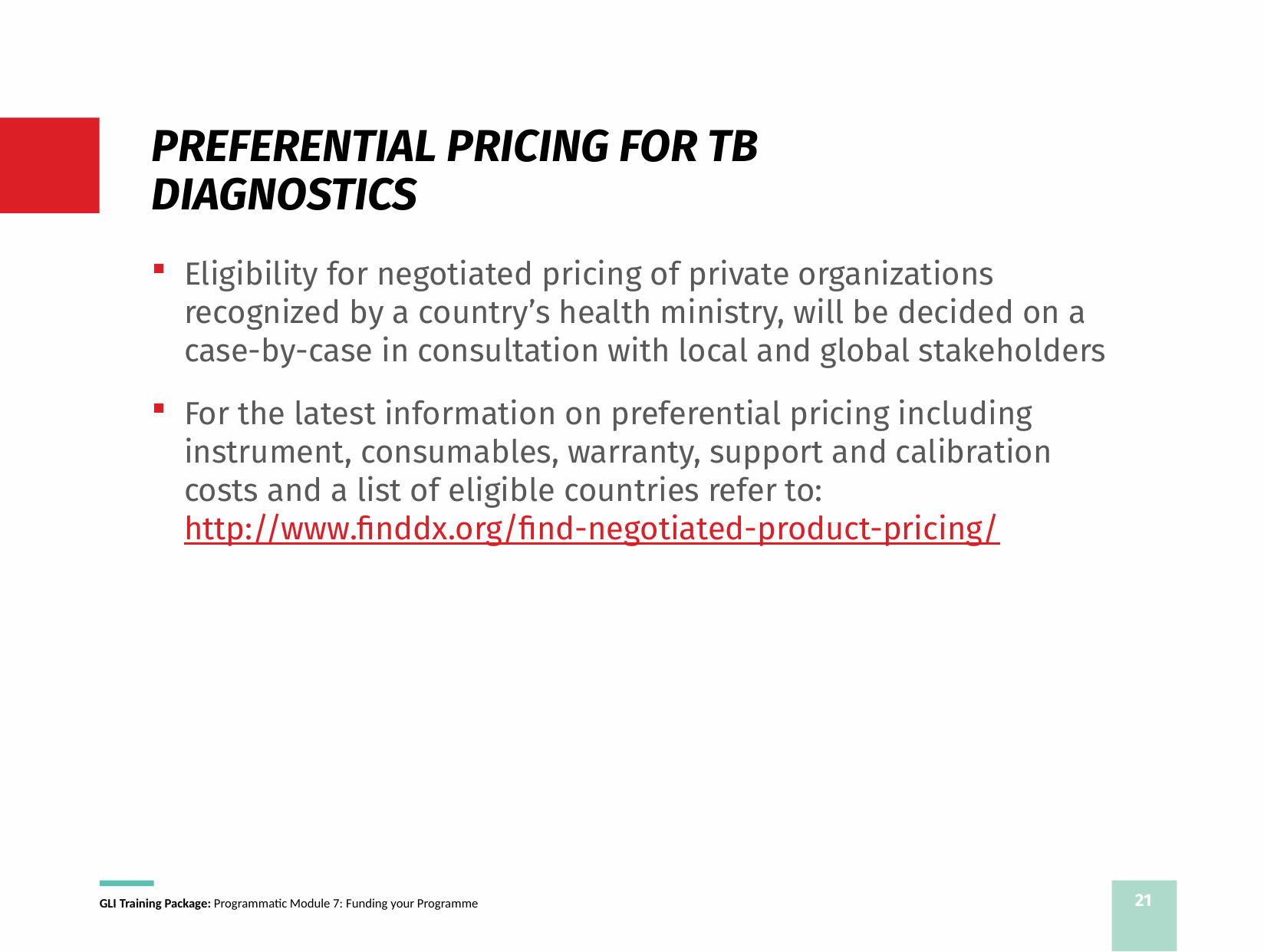

# PREFERENTIAL PRICING FOR TB DIAGNOSTICS
Eligibility for negotiated pricing of private organizations recognized by a country’s health ministry, will be decided on a case-by-case in consultation with local and global stakeholders
For the latest information on preferential pricing including instrument, consumables, warranty, support and calibration costs and a list of eligible countries refer to: http://www.finddx.org/find-negotiated-product-pricing/